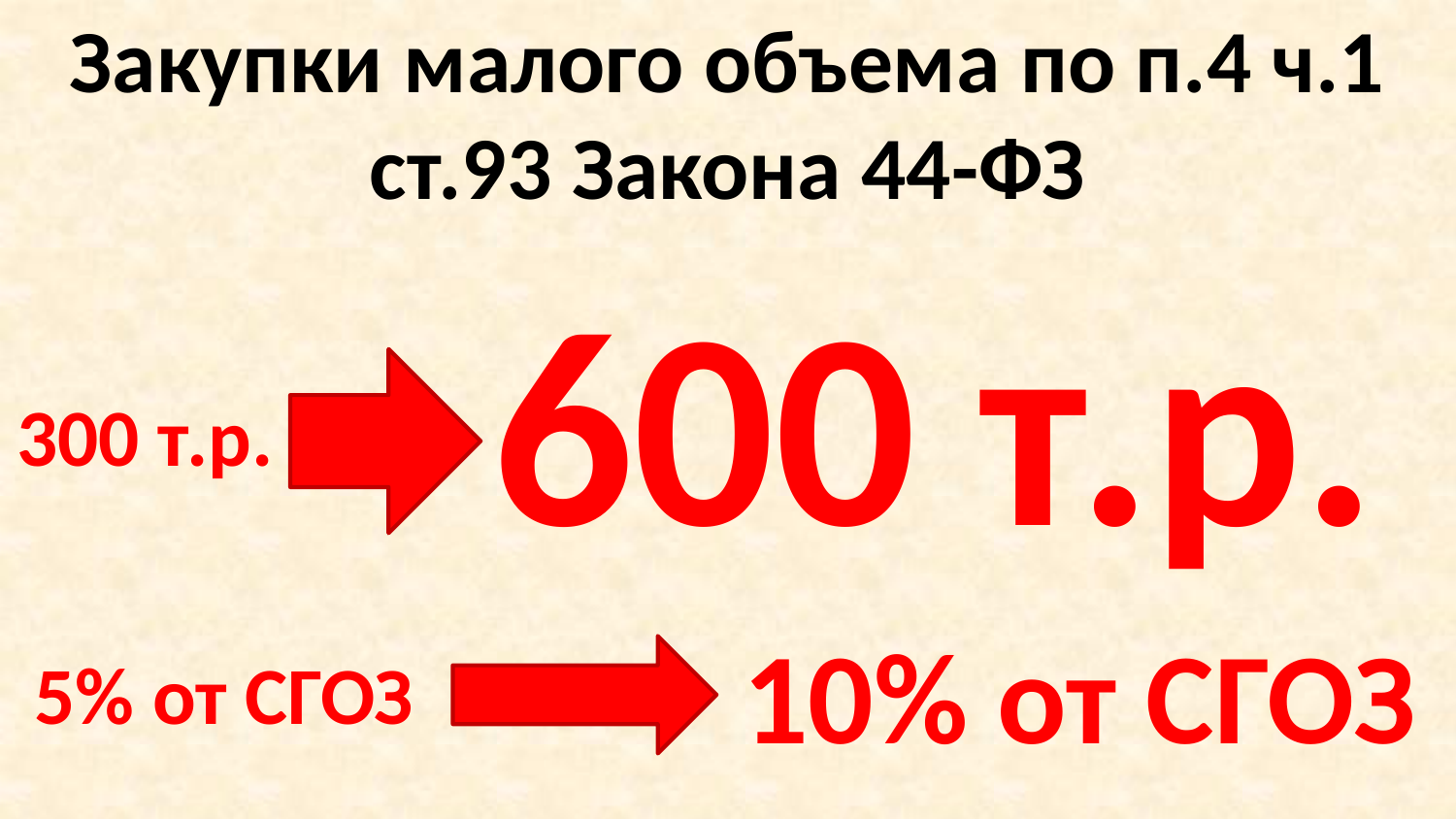

Закупки малого объема по п.4 ч.1 ст.93 Закона 44-ФЗ
600 т.р.

300 т.р.
10% от СГОЗ
5% от СГОЗ